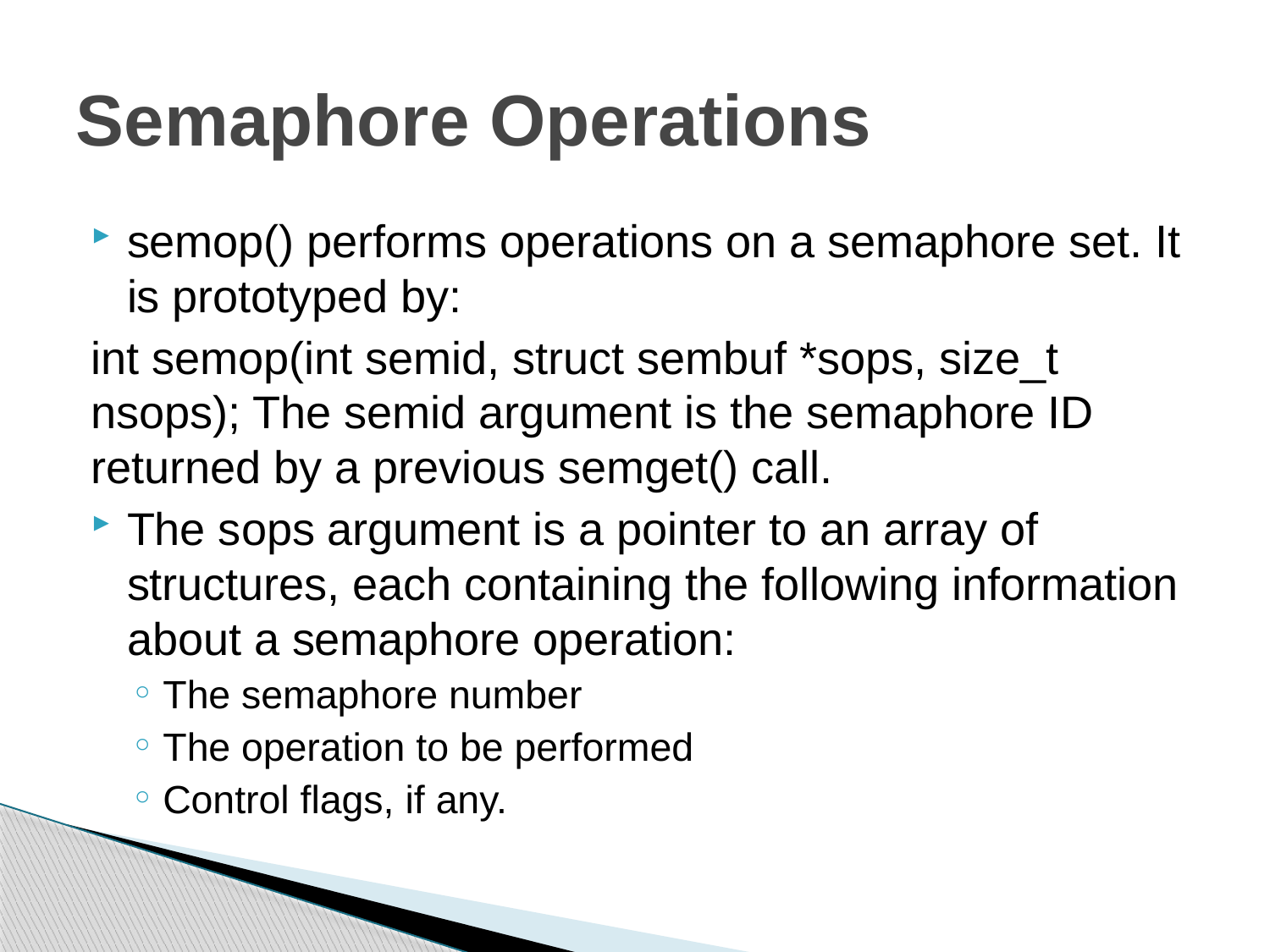

# Semaphore Operations
semop() performs operations on a semaphore set. It is prototyped by:
int semop(int semid, struct sembuf *sops, size_t nsops); The semid argument is the semaphore ID returned by a previous semget() call.
The sops argument is a pointer to an array of structures, each containing the following information about a semaphore operation:
The semaphore number
The operation to be performed
Control flags, if any.